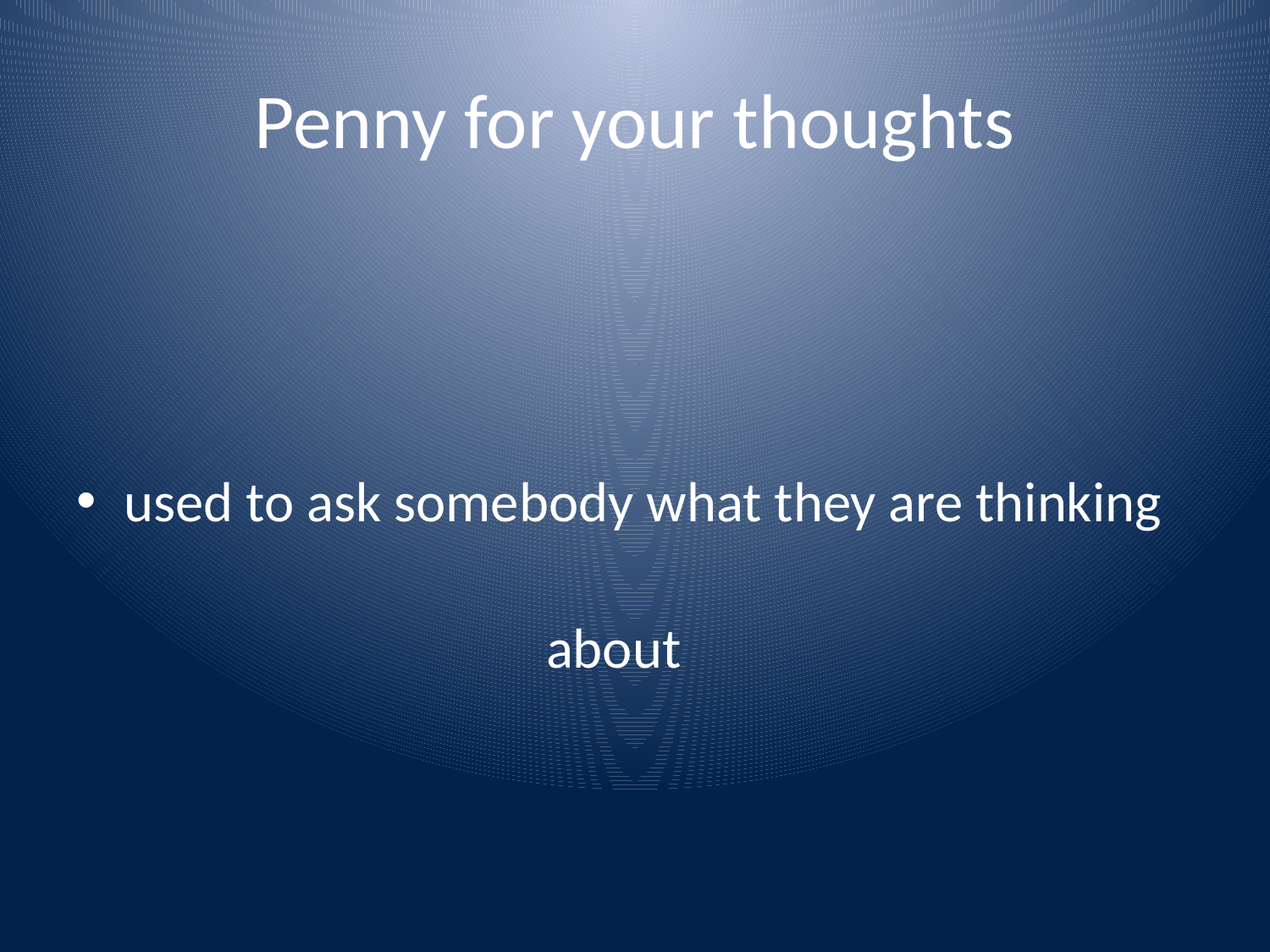

# Penny for your thoughts

used to ask somebody what they are thinking
                                     about